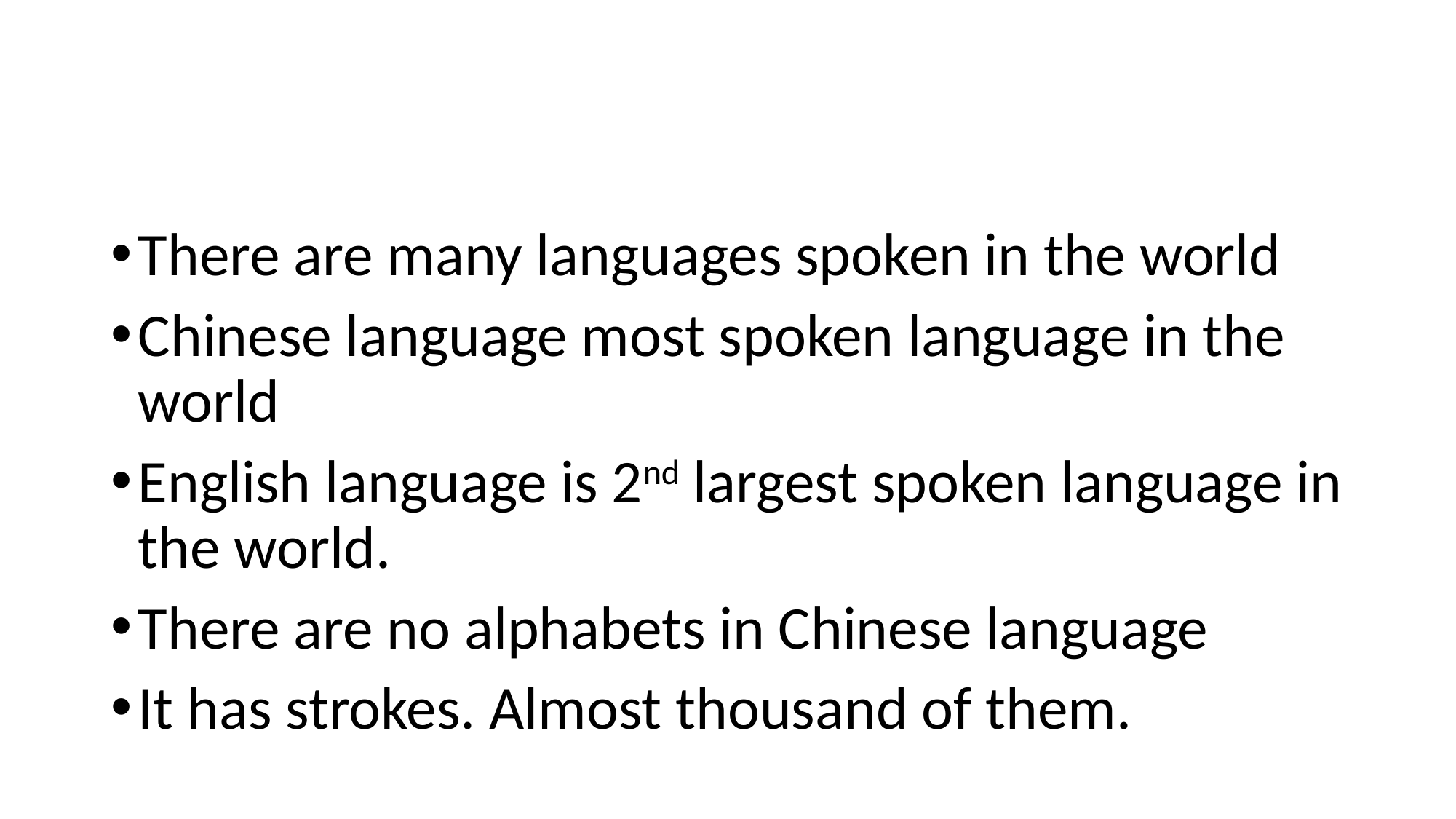

#
There are many languages spoken in the world
Chinese language most spoken language in the world
English language is 2nd largest spoken language in the world.
There are no alphabets in Chinese language
It has strokes. Almost thousand of them.